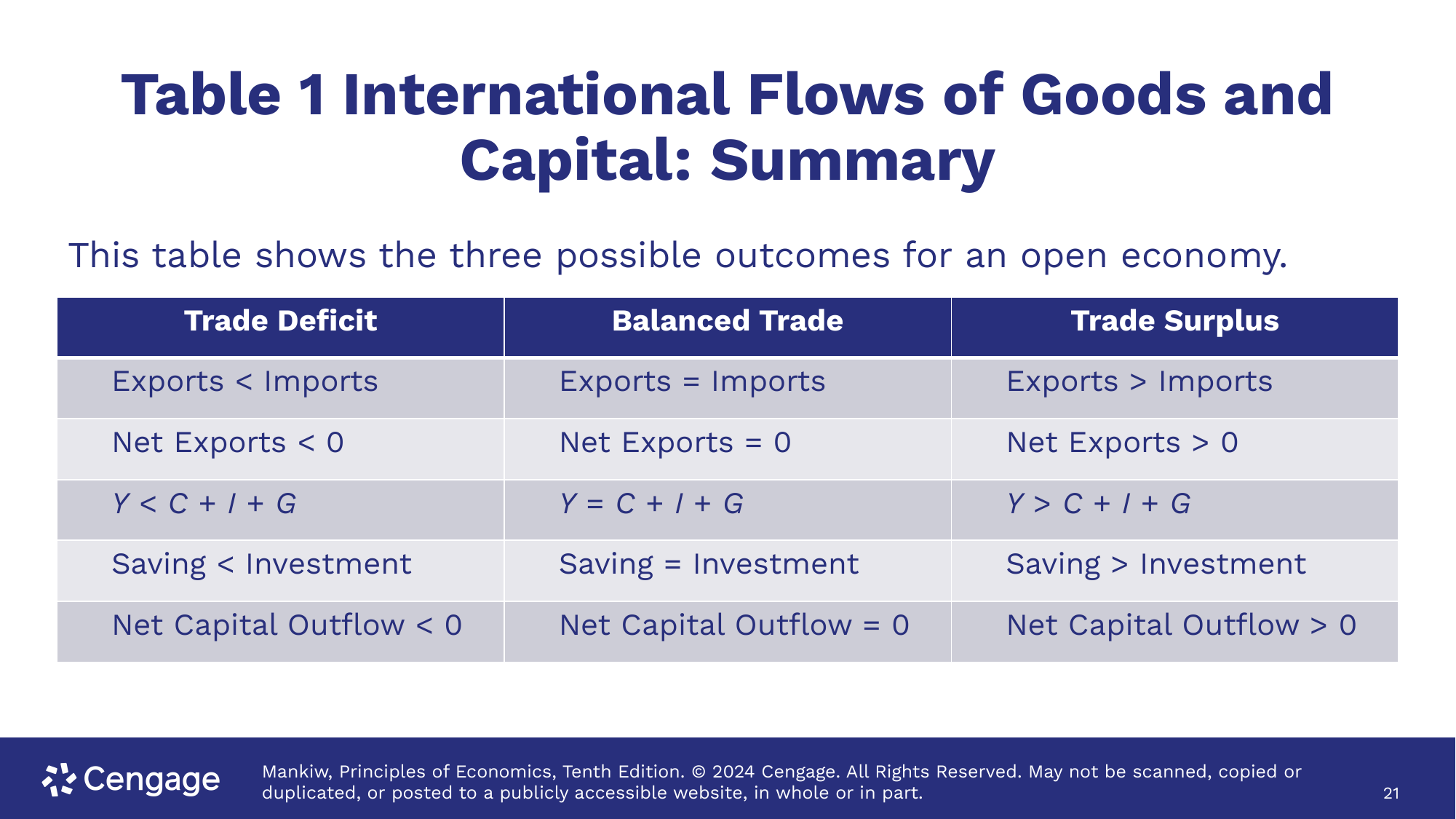

# Table 1 International Flows of Goods and Capital: Summary
This table shows the three possible outcomes for an open economy.
| Trade Deficit | Balanced Trade | Trade Surplus |
| --- | --- | --- |
| Exports < Imports | Exports = Imports | Exports > Imports |
| Net Exports < 0 | Net Exports = 0 | Net Exports > 0 |
| Y < C + I + G | Y = C + I + G | Y > C + I + G |
| Saving < Investment | Saving = Investment | Saving > Investment |
| Net Capital Outflow < 0 | Net Capital Outflow = 0 | Net Capital Outflow > 0 |